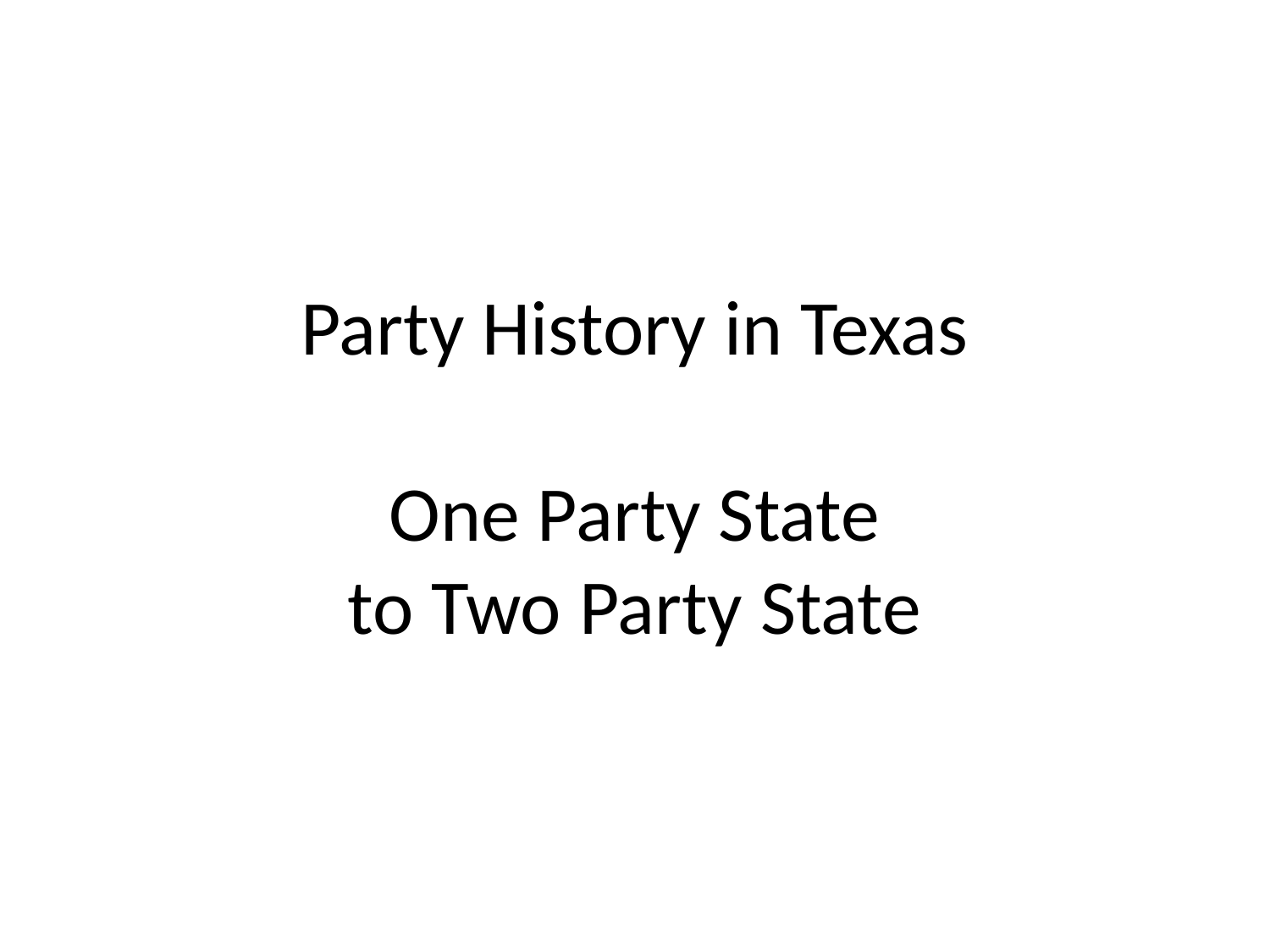

# Party History in Texas One Party State to Two Party State